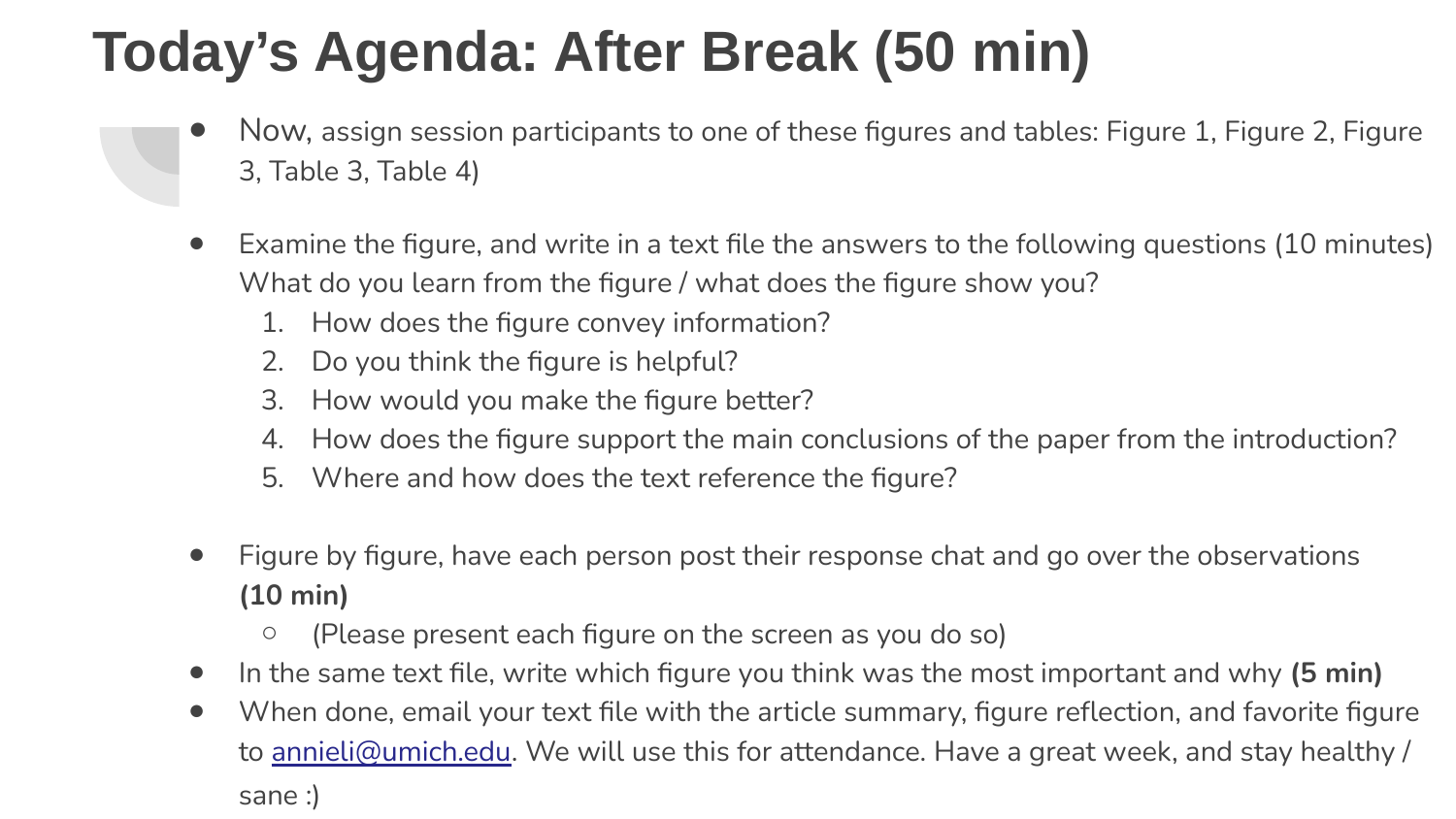

# Today’s Agenda: After Break (50 min)
Now, assign session participants to one of these figures and tables: Figure 1, Figure 2, Figure 3, Table 3, Table 4)
Examine the figure, and write in a text file the answers to the following questions (10 minutes)
What do you learn from the figure / what does the figure show you?
How does the figure convey information?
Do you think the figure is helpful?
How would you make the figure better?
How does the figure support the main conclusions of the paper from the introduction?
Where and how does the text reference the figure?
Figure by figure, have each person post their response chat and go over the observations
(10 min)
(Please present each figure on the screen as you do so)
In the same text file, write which figure you think was the most important and why (5 min)
When done, email your text file with the article summary, figure reflection, and favorite figure to annieli@umich.edu. We will use this for attendance. Have a great week, and stay healthy / sane :)